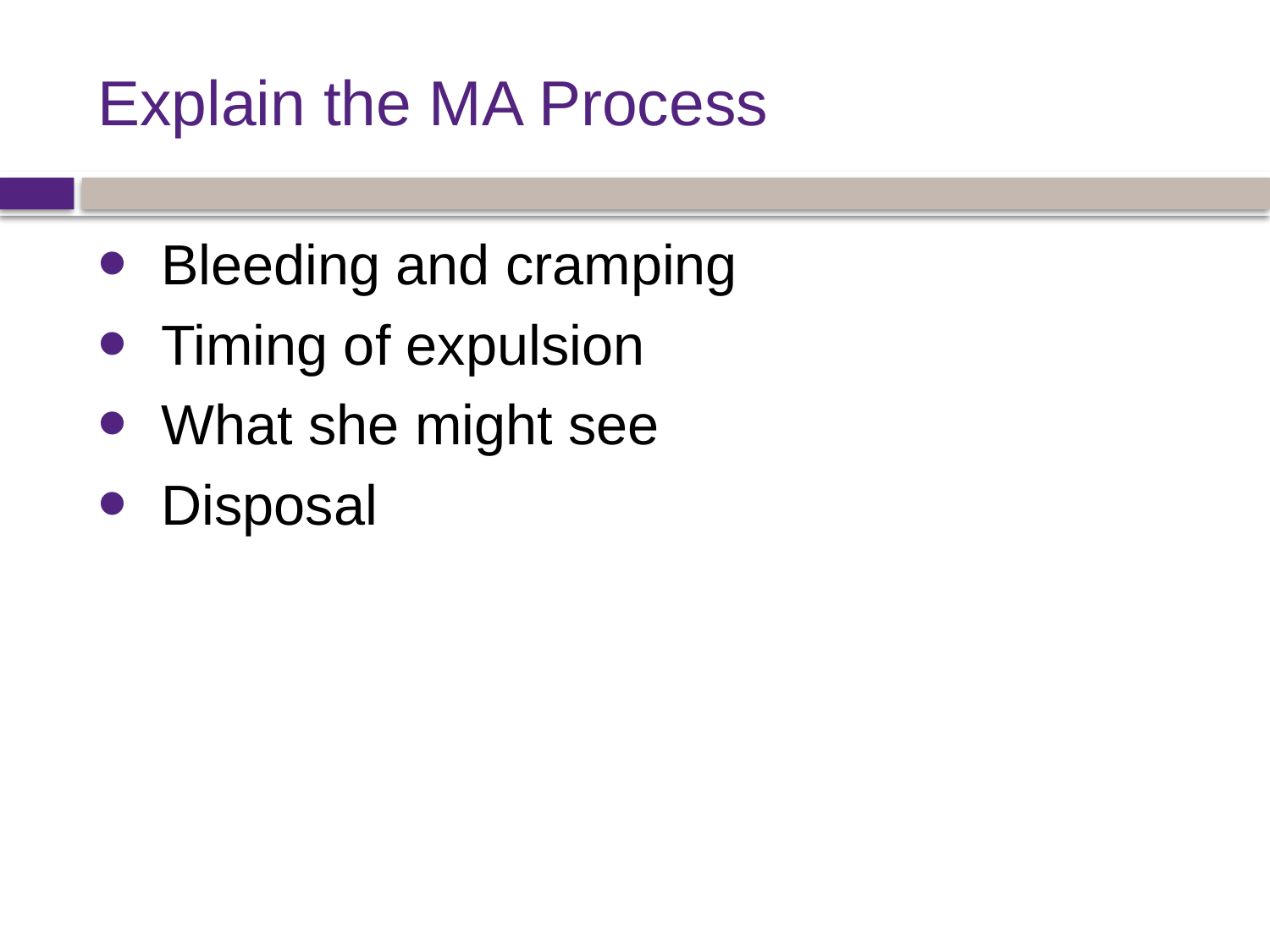

# Explain the MA Process
Bleeding and cramping
Timing of expulsion
What she might see
Disposal